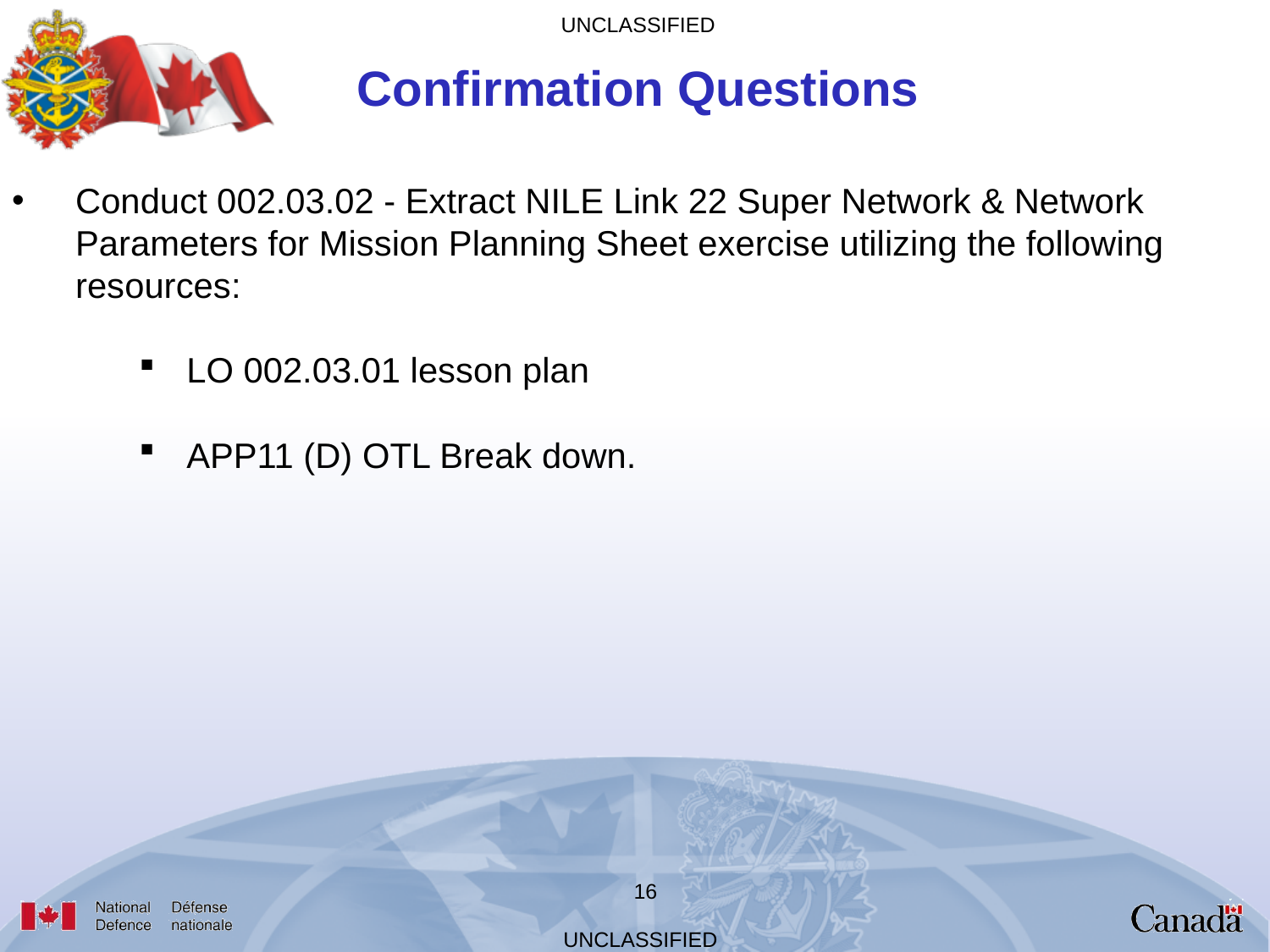

Confirmation Questions
Conduct 002.03.02 - Extract NILE Link 22 Super Network & Network Parameters for Mission Planning Sheet exercise utilizing the following resources:

LO 002.03.01 lesson plan

APP11 (D) OTL Break down.